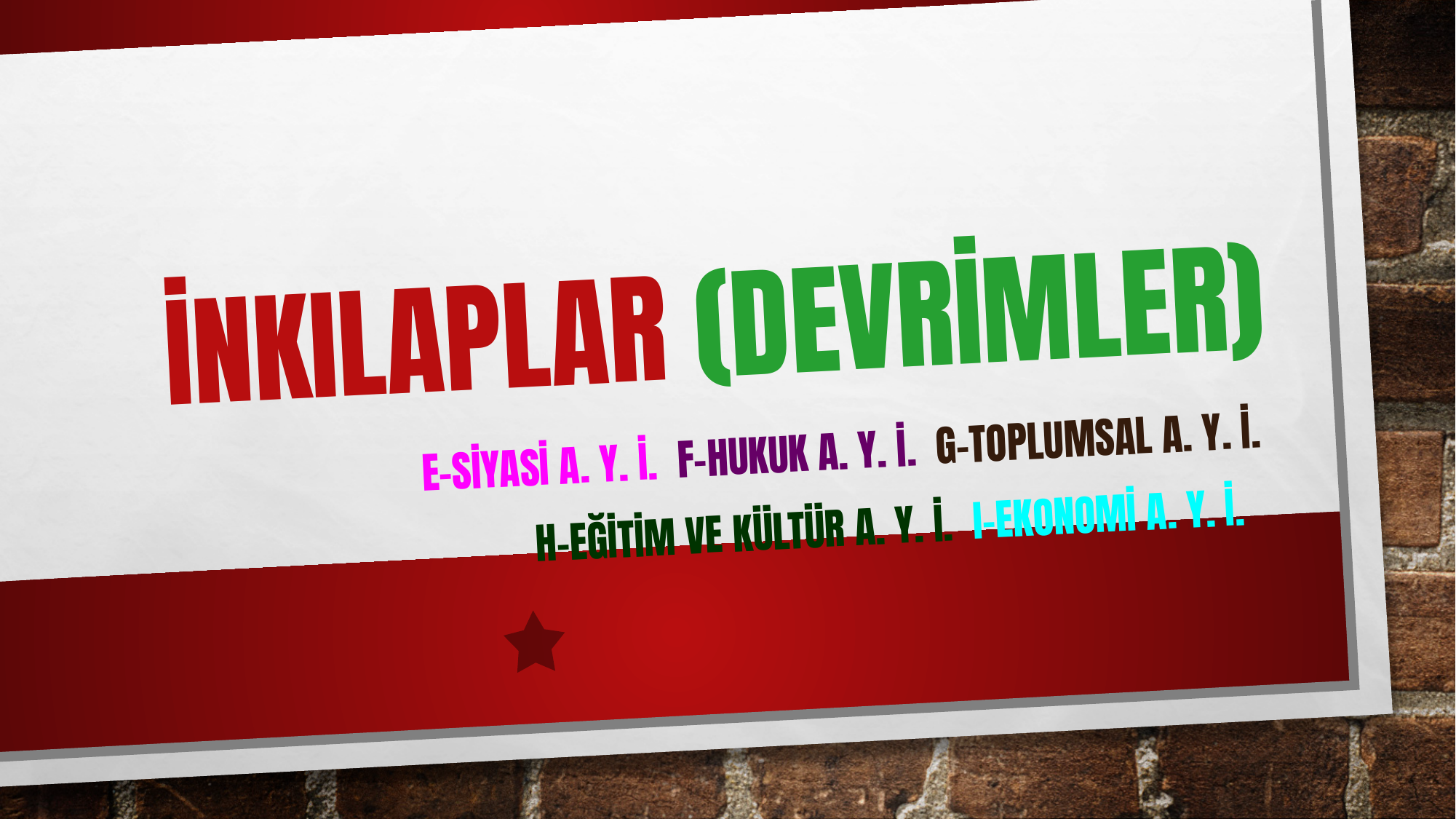

# İnkılaplar (devrimler)
e-siyasi a. Y. i.  f-hukuk a. Y. i.  G-toplumsal a. Y. i.
 H-eğitim ve kültür a. Y. i.  I-ekonomi a. Y. i.